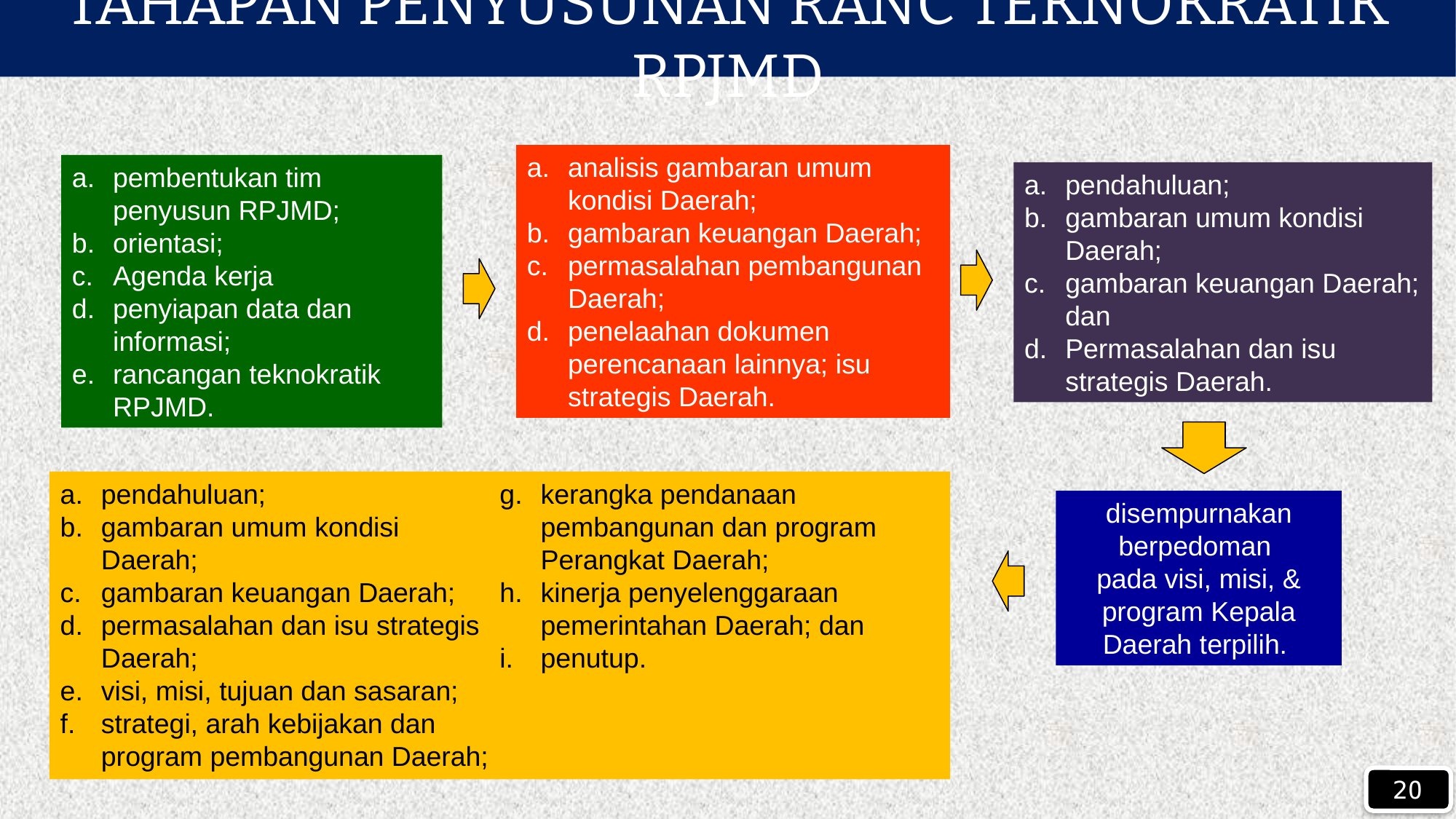

TAHAPAN PENYUSUNAN RANC TEKNOKRATIK RPJMD
analisis gambaran umum kondisi Daerah;
gambaran keuangan Daerah;
permasalahan pembangunan Daerah;
penelaahan dokumen perencanaan lainnya; isu strategis Daerah.
pembentukan tim penyusun RPJMD;
orientasi;
Agenda kerja
penyiapan data dan informasi;
rancangan teknokratik RPJMD.
pendahuluan;
gambaran umum kondisi Daerah;
gambaran keuangan Daerah; dan
Permasalahan dan isu strategis Daerah.

pendahuluan;
gambaran umum kondisi Daerah;
gambaran keuangan Daerah;
permasalahan dan isu strategis Daerah;
visi, misi, tujuan dan sasaran;
strategi, arah kebijakan dan program pembangunan Daerah;
kerangka pendanaan pembangunan dan program Perangkat Daerah;
kinerja penyelenggaraan pemerintahan Daerah; dan
penutup.
disempurnakan berpedoman
pada visi, misi, & program Kepala Daerah terpilih.

20